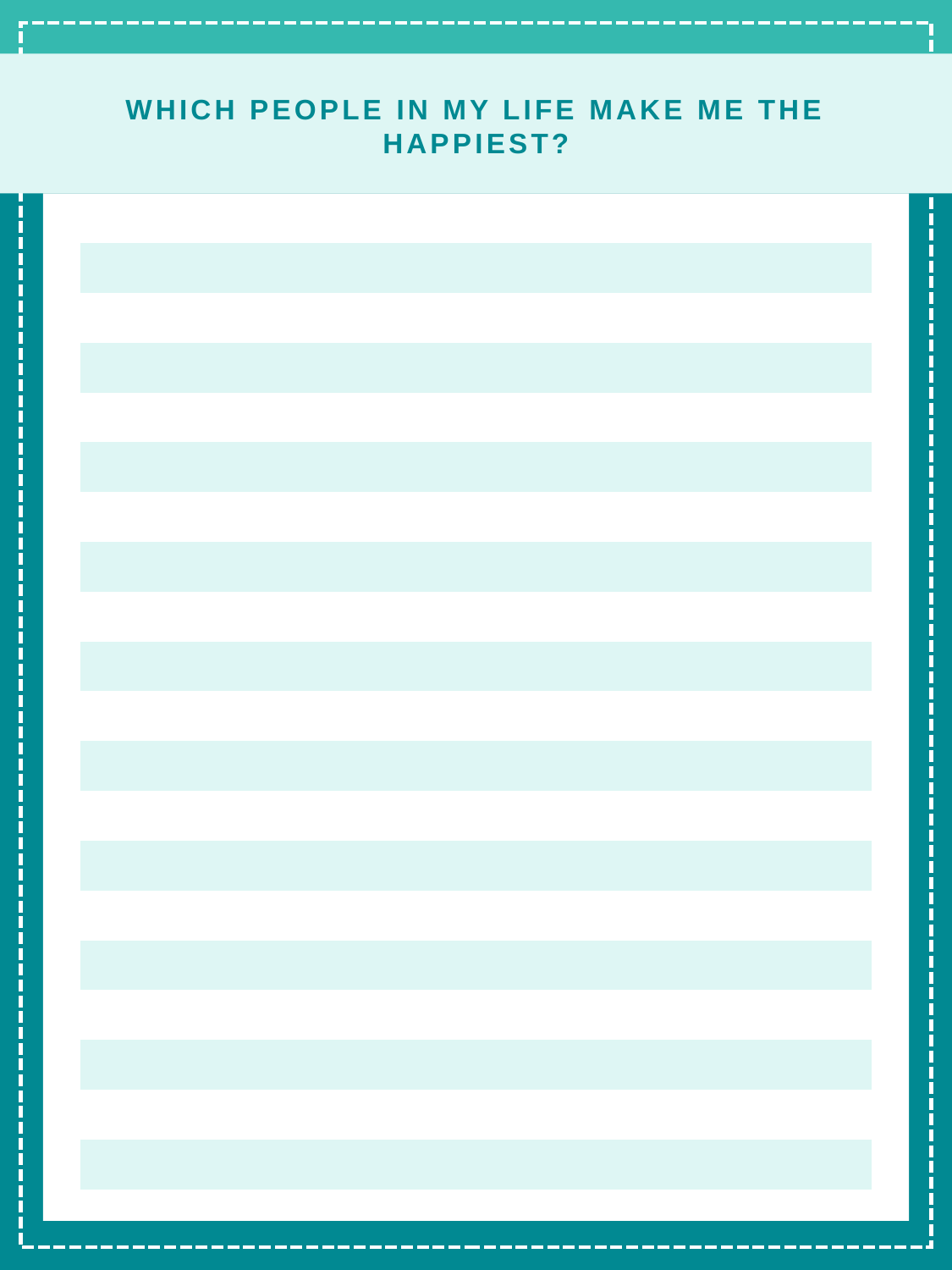

WHICH PEOPLE IN MY LIFE MAKE ME THE HAPPIEST?

|  |
| --- |
|  |
|  |
|  |
|  |
|  |
|  |
|  |
|  |
|  |
|  |
|  |
|  |
|  |
|  |
|  |
|  |
|  |
|  |